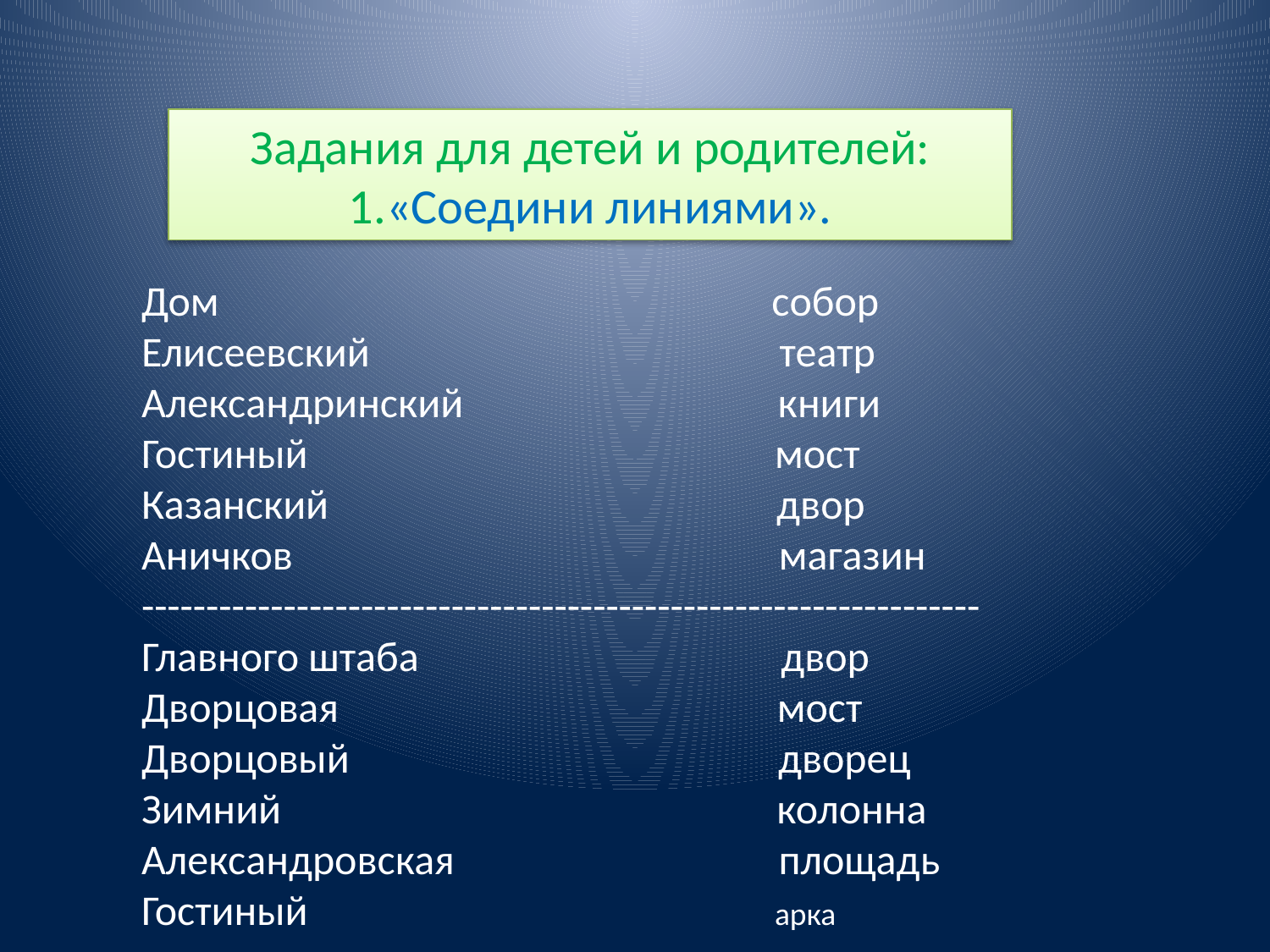

Задания для детей и родителей: 1.«Соедини линиями».
Дом                                                          собор
Елисеевский                                           театр
Александринский                                 книги
Гостиный                                                 мост
Казанский                                               двор
Аничков                                                   магазин
-----------------------------------------------------------------
Главного штаба                                      двор
Дворцовая                                              мост
Дворцовый                                             дворец
Зимний                                                    колонна
Александровская                                  площадь
Гостиный                                                 арка